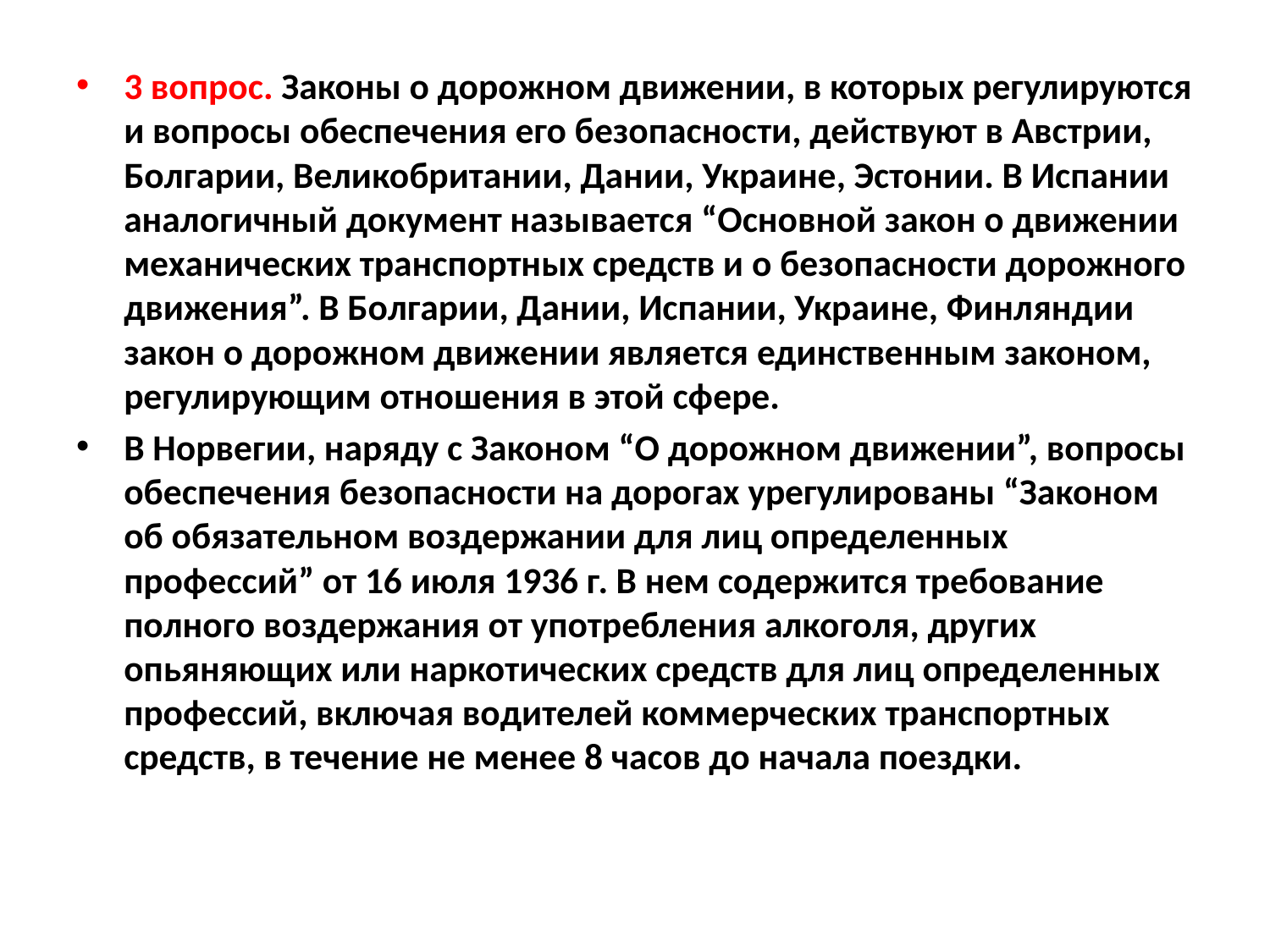

3 вопрос. Законы о дорожном движении, в которых регулируются и вопросы обеспечения его безопасности, действуют в Австрии, Болгарии, Великобритании, Дании, Украине, Эстонии. В Испании аналогичный документ называется “Основной закон о движении механических транспортных средств и о безопасности дорожного движения”. В Болгарии, Дании, Испании, Украине, Финляндии закон о дорожном движении является единственным законом, регулирующим отношения в этой сфере.
В Норвегии, наряду с Законом “О дорожном движении”, вопросы обеспечения безопасности на дорогах урегулированы “Законом об обязательном воздержании для лиц определенных профессий” от 16 июля 1936 г. В нем содержится требование полного воздержания от употребления алкоголя, других опьяняющих или наркотических средств для лиц определенных профессий, включая водителей коммерческих транспортных средств, в течение не менее 8 часов до начала поездки.